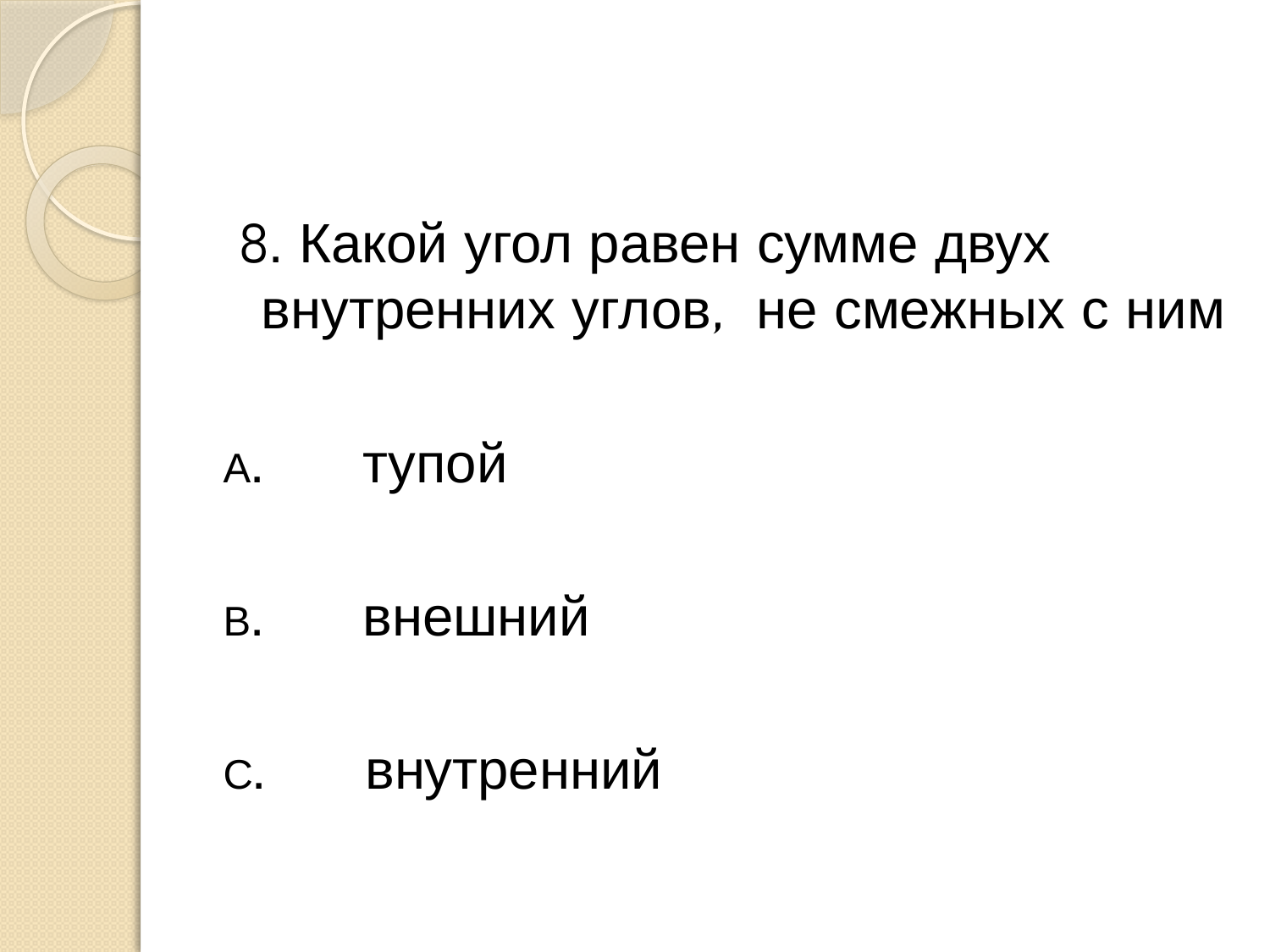

#
 8. Какой угол равен сумме двух внутренних углов,  не смежных с ним

А.      тупой

В.      внешний

С.      внутренний